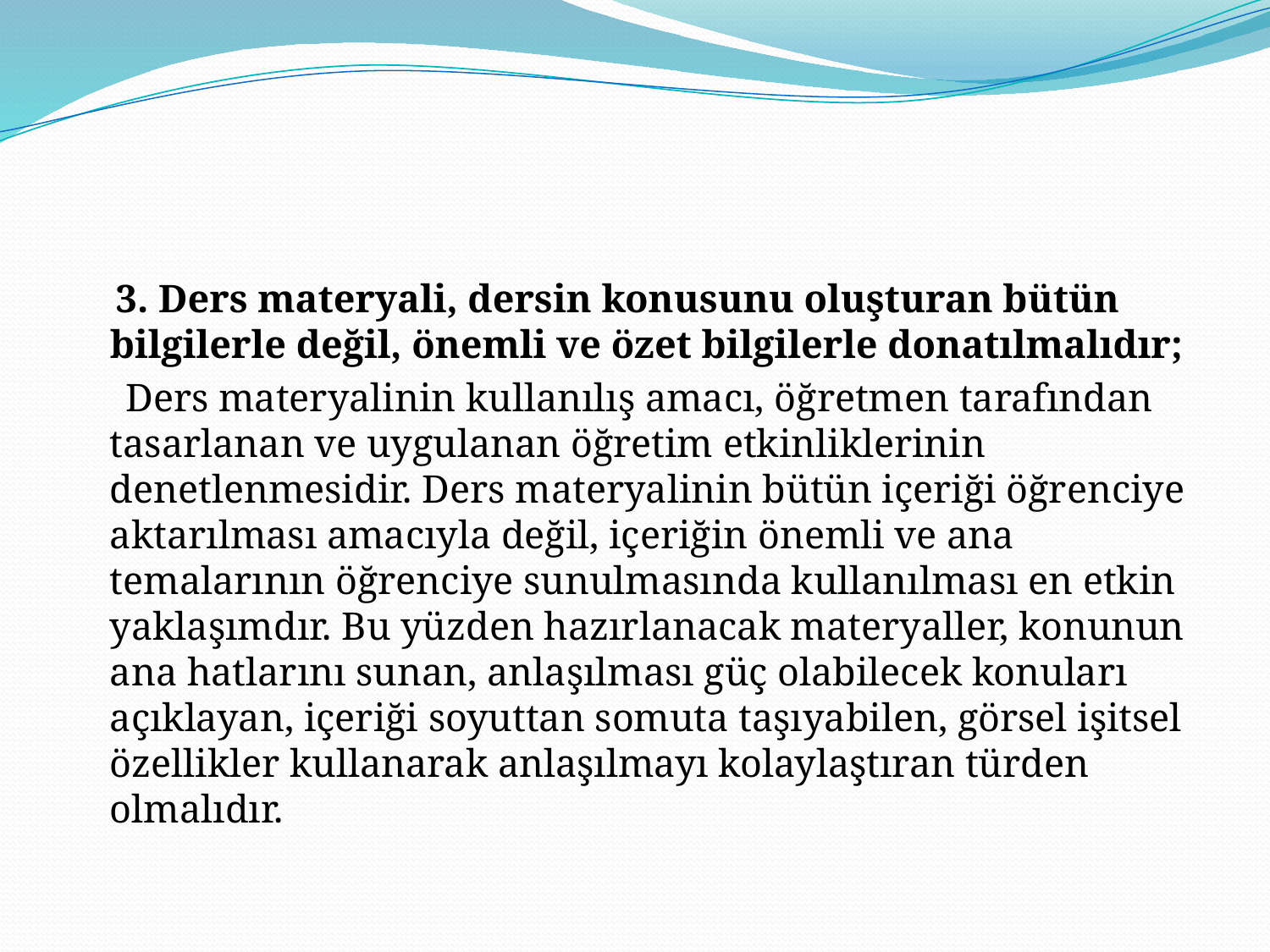

#
    3. Ders materyali, dersin konusunu oluşturan bütün bilgilerle değil, önemli ve özet bilgilerle donatılmalıdır;
     Ders materyalinin kullanılış amacı, öğretmen tarafından tasarlanan ve uygulanan öğretim etkinliklerinin denetlenmesidir. Ders materyalinin bütün içeriği öğrenciye aktarılması amacıyla değil, içeriğin önemli ve ana temalarının öğrenciye sunulmasında kullanılması en etkin yaklaşımdır. Bu yüzden hazırlanacak materyaller, konunun ana hatlarını sunan, anlaşılması güç olabilecek konuları açıklayan, içeriği soyuttan somuta taşıyabilen, görsel işitsel özellikler kullanarak anlaşılmayı kolaylaştıran türden olmalıdır.